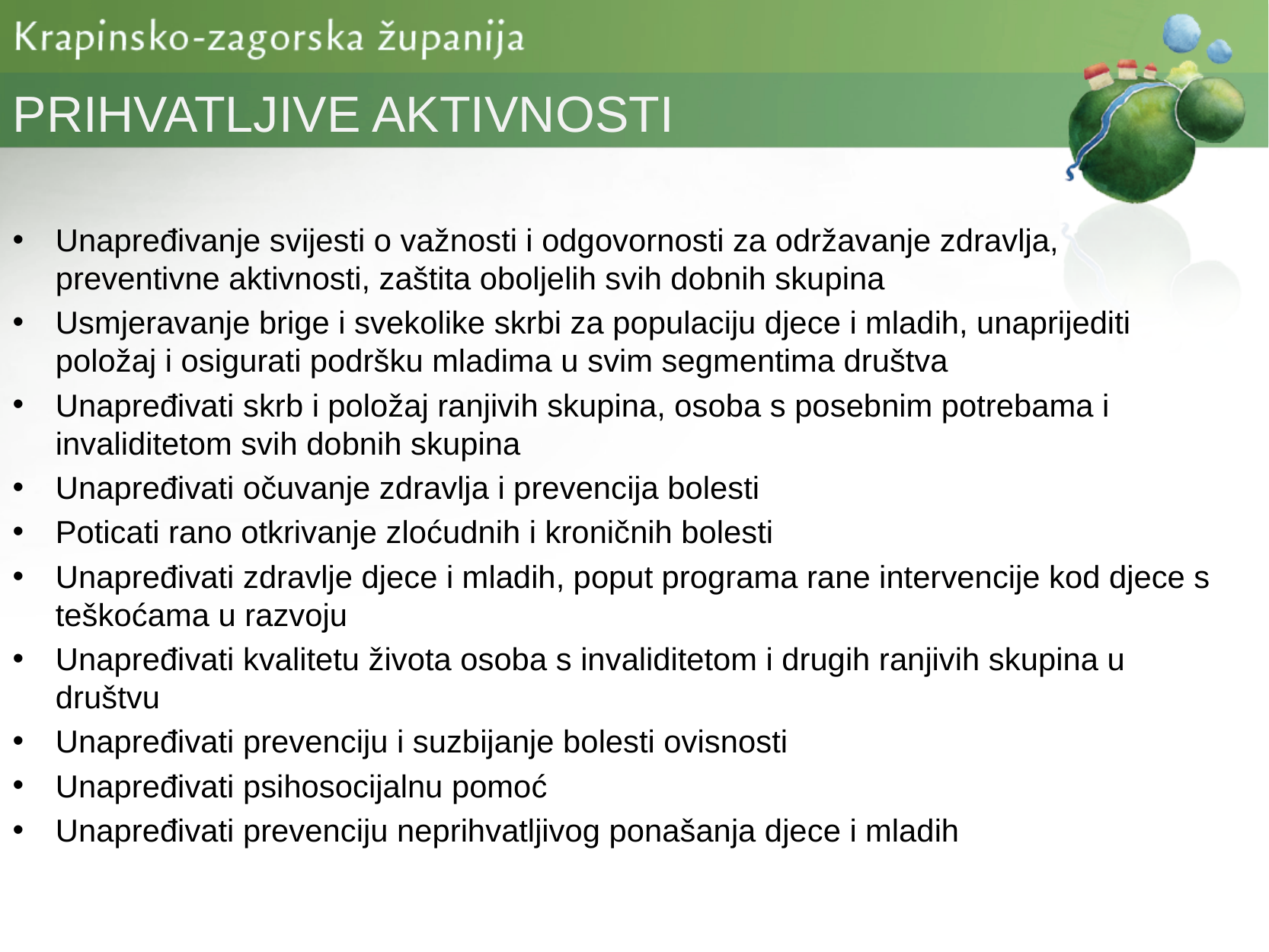

PRIHVATLJIVE AKTIVNOSTI

Unapređivanje svijesti o važnosti i odgovornosti za održavanje zdravlja, preventivne aktivnosti, zaštita oboljelih svih dobnih skupina
Usmjeravanje brige i svekolike skrbi za populaciju djece i mladih, unaprijediti položaj i osigurati podršku mladima u svim segmentima društva
Unapređivati skrb i položaj ranjivih skupina, osoba s posebnim potrebama i invaliditetom svih dobnih skupina
Unapređivati očuvanje zdravlja i prevencija bolesti
Poticati rano otkrivanje zloćudnih i kroničnih bolesti
Unapređivati zdravlje djece i mladih, poput programa rane intervencije kod djece s teškoćama u razvoju
Unapređivati kvalitetu života osoba s invaliditetom i drugih ranjivih skupina u društvu
Unapređivati prevenciju i suzbijanje bolesti ovisnosti
Unapređivati psihosocijalnu pomoć
Unapređivati prevenciju neprihvatljivog ponašanja djece i mladih